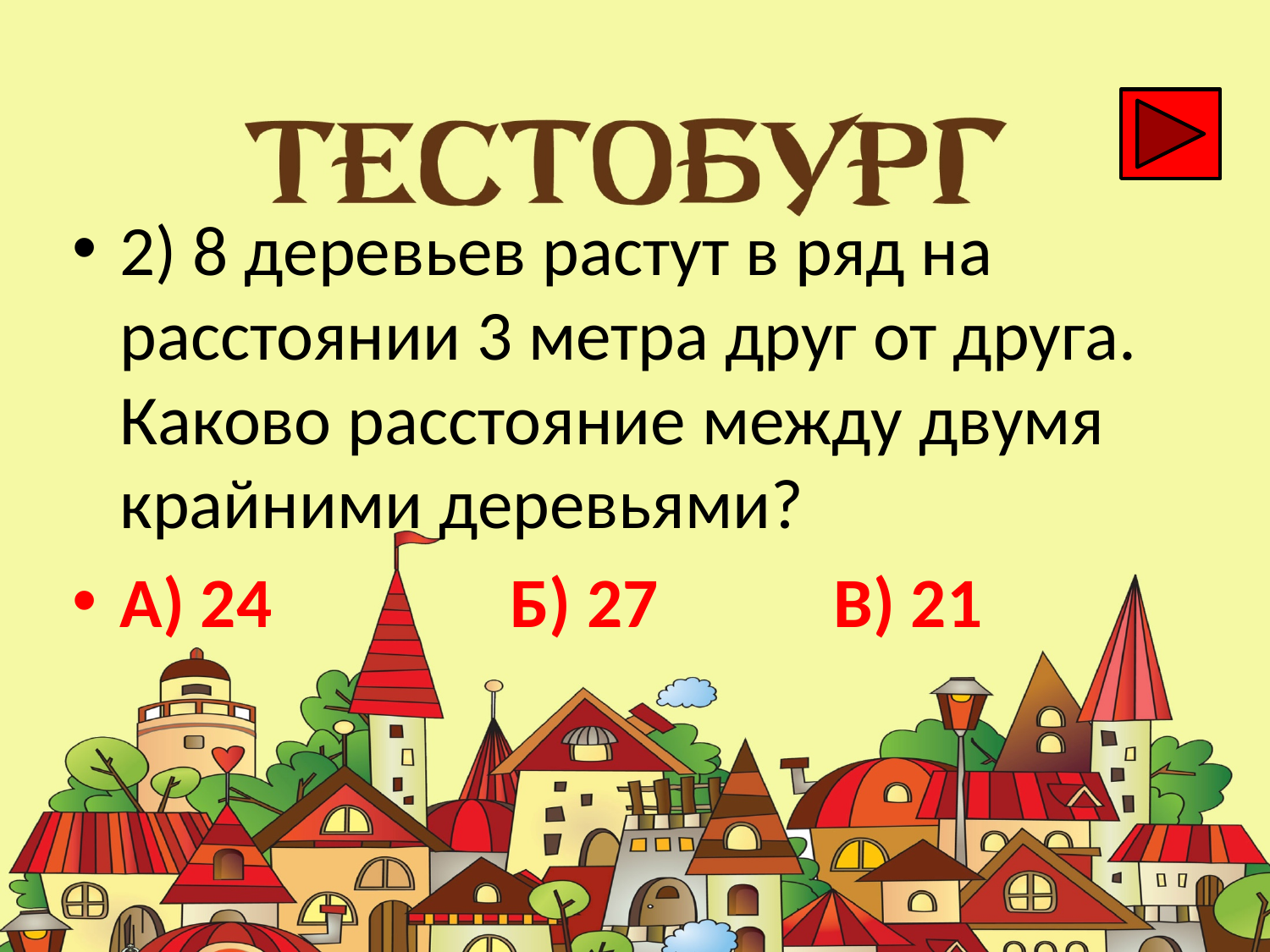

2) 8 деревьев растут в ряд на расстоянии 3 метра друг от друга. Каково расстояние между двумя крайними деревьями?
А) 24               Б) 27           В) 21